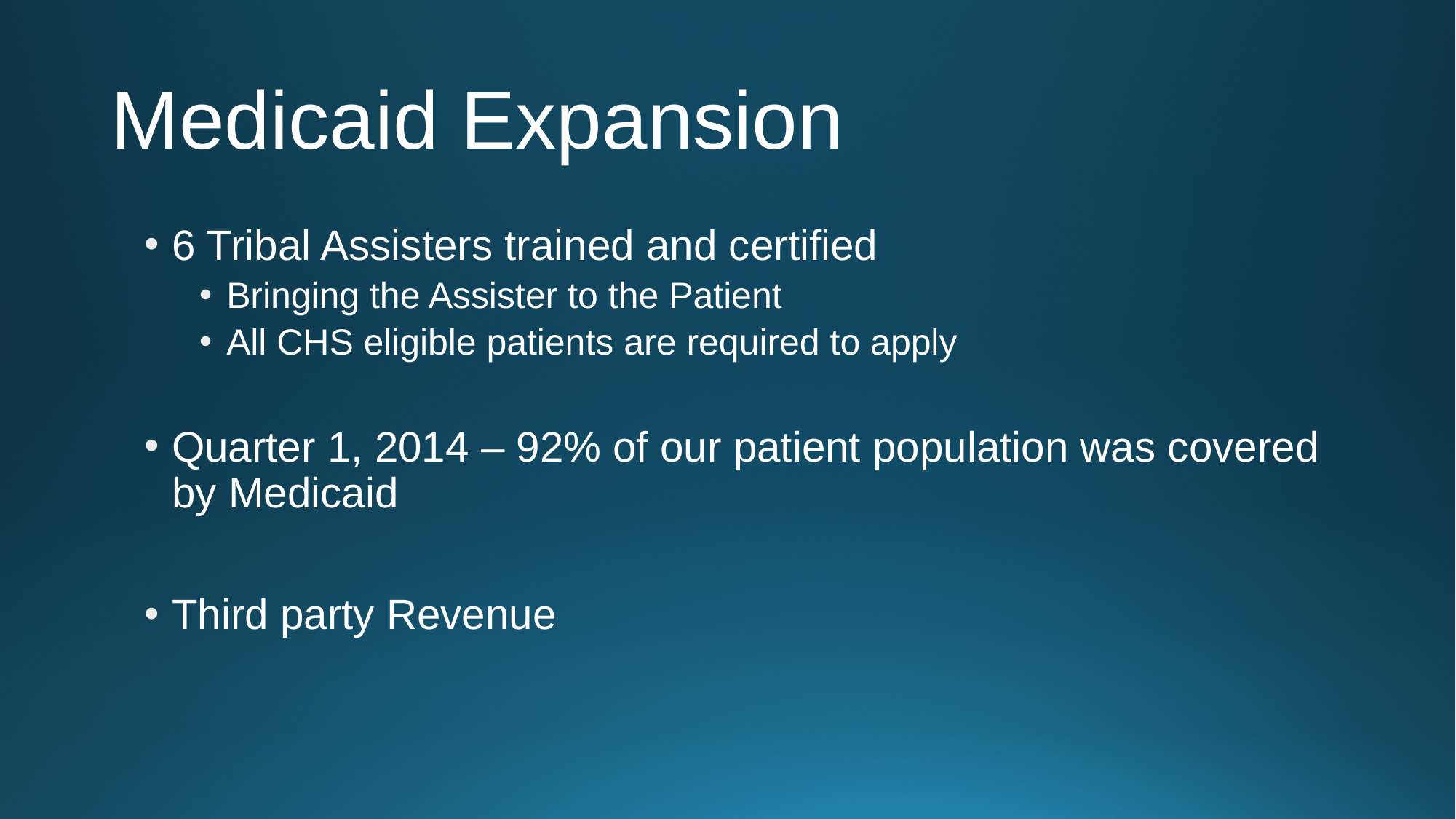

# Medicaid Expansion
6 Tribal Assisters trained and certified
Bringing the Assister to the Patient
All CHS eligible patients are required to apply

Quarter 1, 2014 – 92% of our patient population was covered by Medicaid

Third party Revenue